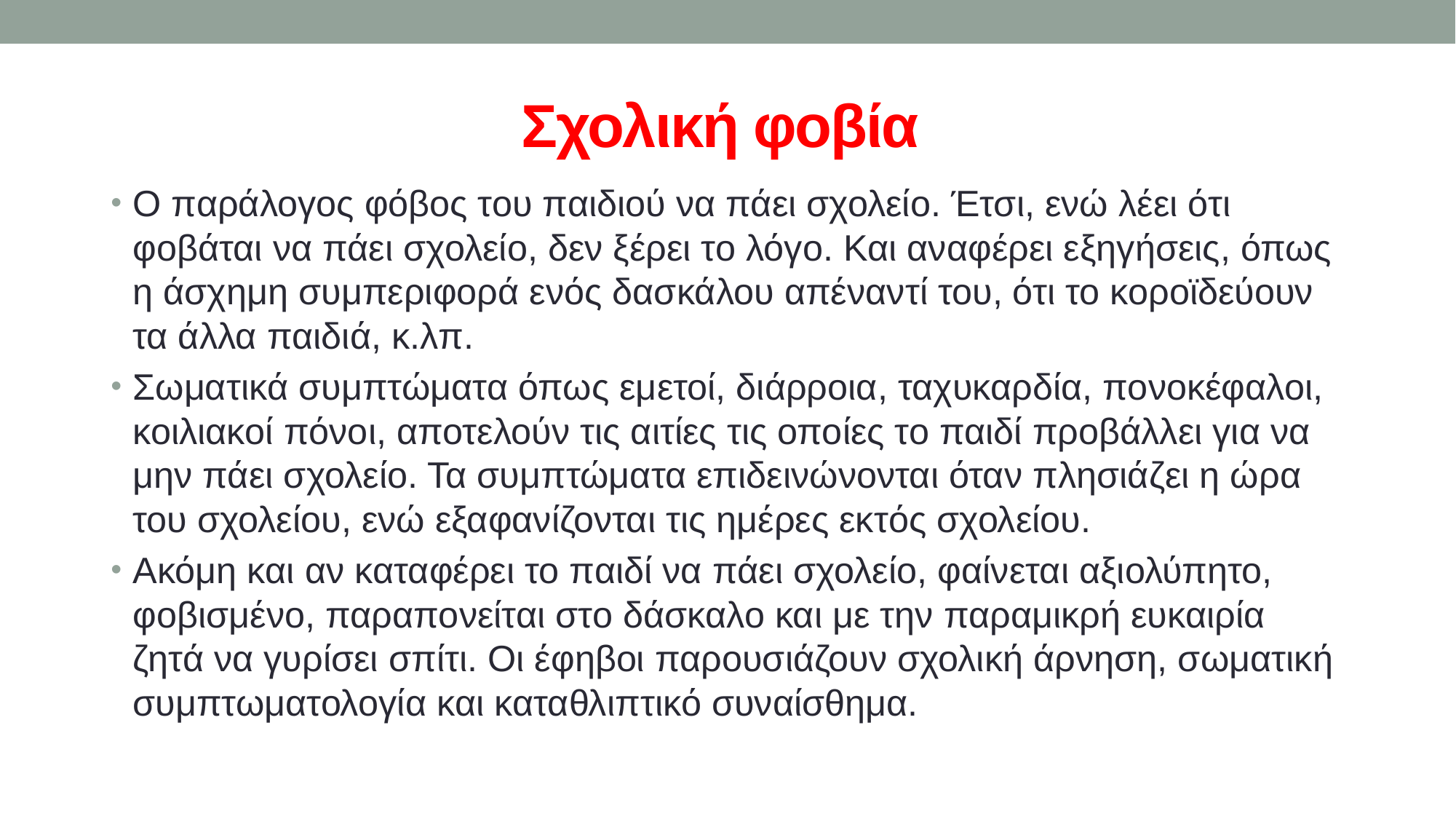

# Σχολική φοβία
Ο παράλογος φόβος του παιδιού να πάει σχολείο. Έτσι, ενώ λέει ότι φοβάται να πάει σχολείο, δεν ξέρει το λόγο. Και αναφέρει εξηγήσεις, όπως η άσχημη συμπεριφορά ενός δασκάλου απέναντί του, ότι το κοροϊδεύουν τα άλλα παιδιά, κ.λπ.
Σωματικά συμπτώματα όπως εμετοί, διάρροια, ταχυκαρδία, πονοκέφαλοι, κοιλιακοί πόνοι, αποτελούν τις αιτίες τις οποίες το παιδί προβάλλει για να μην πάει σχολείο. Τα συμπτώματα επιδεινώνονται όταν πλησιάζει η ώρα του σχολείου, ενώ εξαφανίζονται τις ημέρες εκτός σχολείου.
Ακόμη και αν καταφέρει το παιδί να πάει σχολείο, φαίνεται αξιολύπητο, φοβισμένο, παραπονείται στο δάσκαλο και με την παραμικρή ευκαιρία ζητά να γυρίσει σπίτι. Οι έφηβοι παρουσιάζουν σχολική άρνηση, σωματική συμπτωματολογία και καταθλιπτικό συναίσθημα.